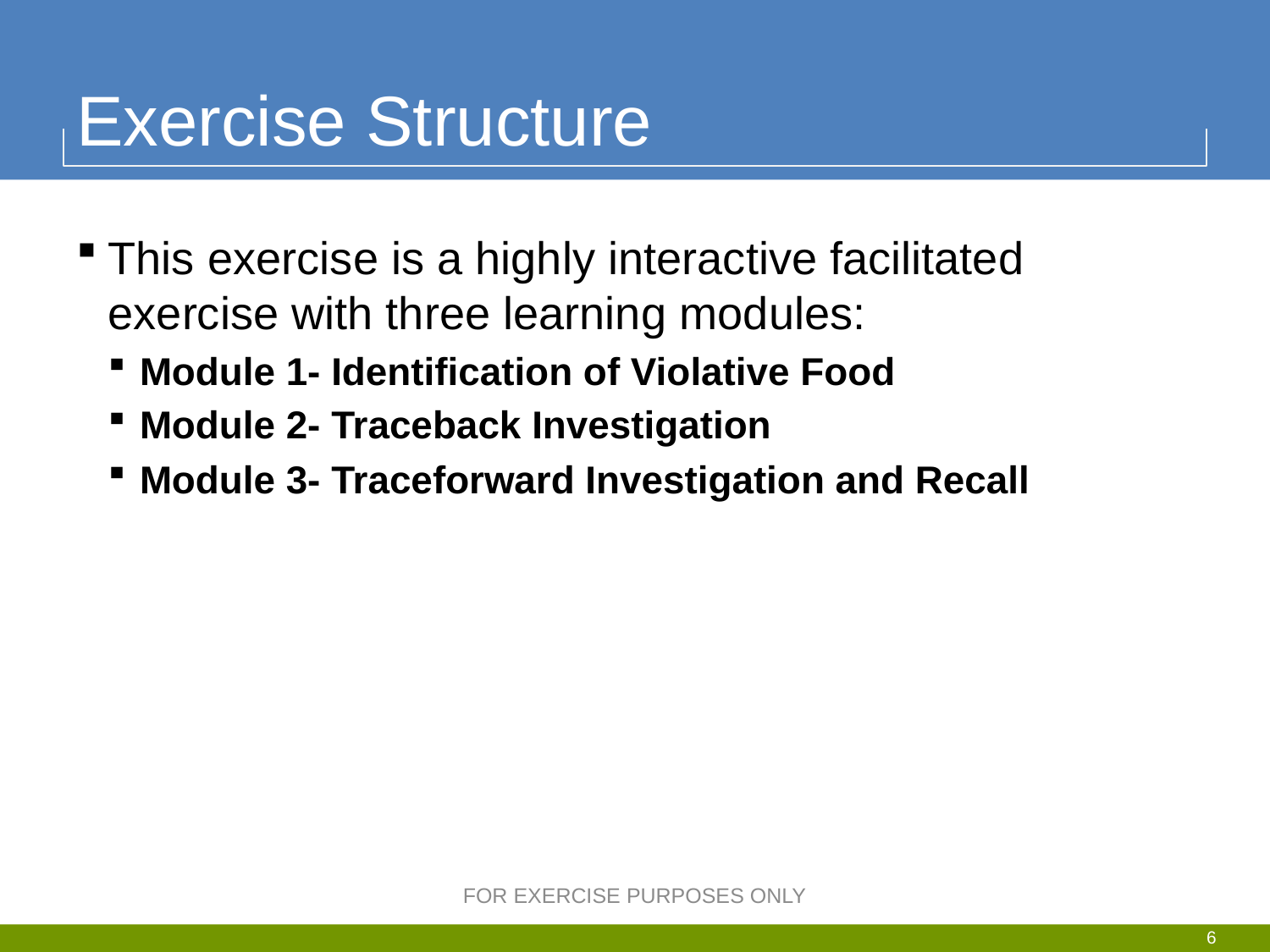

# Exercise Structure
This exercise is a highly interactive facilitated exercise with three learning modules:
Module 1- Identification of Violative Food
Module 2- Traceback Investigation
Module 3- Traceforward Investigation and Recall

FOR EXERCISE PURPOSES ONLY